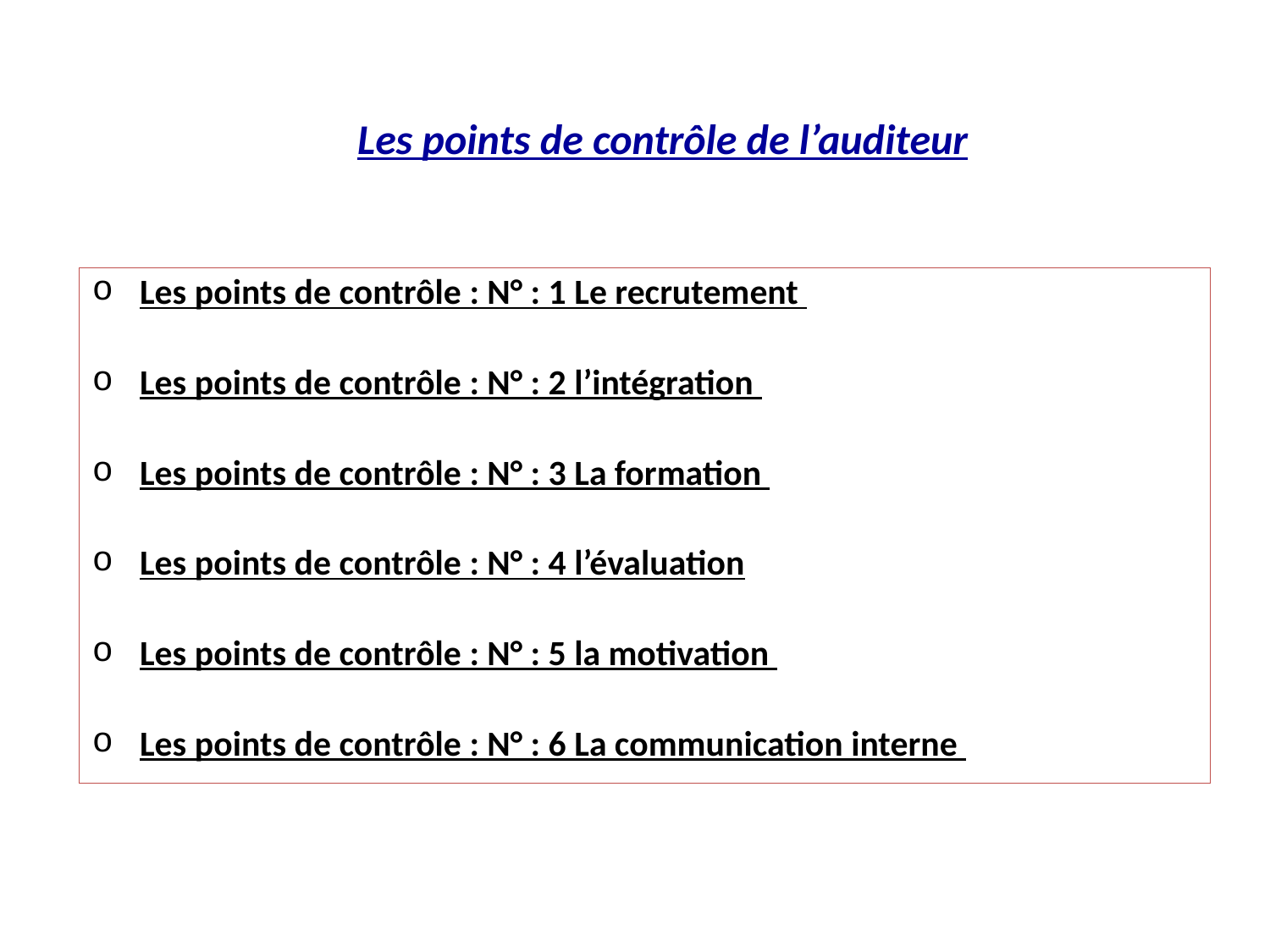

Les points de contrôle de l’auditeur
Les points de contrôle : N° : 1 Le recrutement

Les points de contrôle : N° : 2 l’intégration

Les points de contrôle : N° : 3 La formation

Les points de contrôle : N° : 4 l’évaluation

Les points de contrôle : N° : 5 la motivation

Les points de contrôle : N° : 6 La communication interne